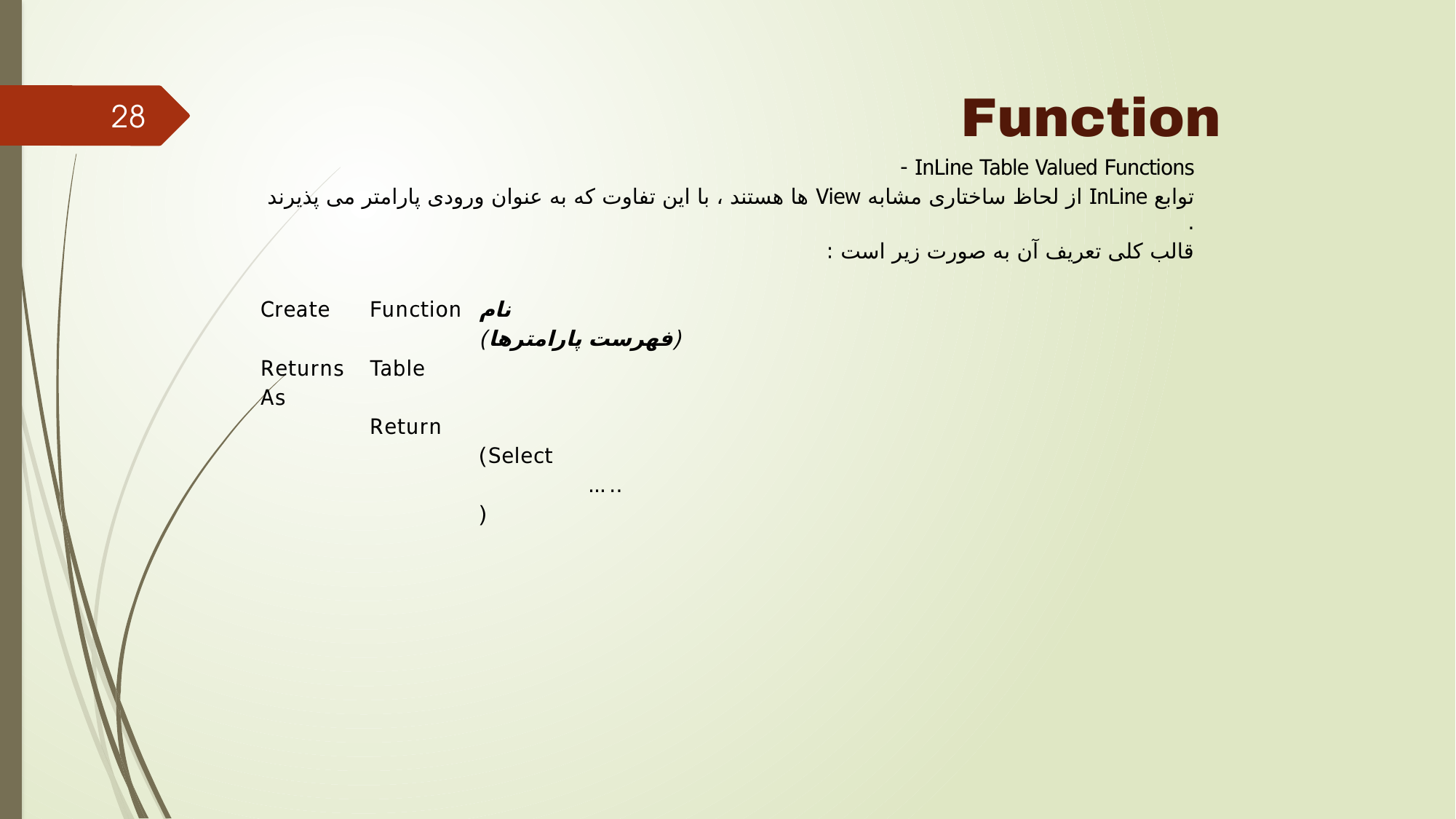

Function
28
InLine Table Valued Functions -
توابع InLine از لحاظ ساختاری مشابه View ها هستند ، با این تفاوت که به عنوان ورودی پارامتر می پذیرند .
قالب کلی تعریف آن به صورت زیر است :

Create	Function	نام
		(فهرست پارامترها)
Returns	Table
As
	Return
		(Select
			…..
		)